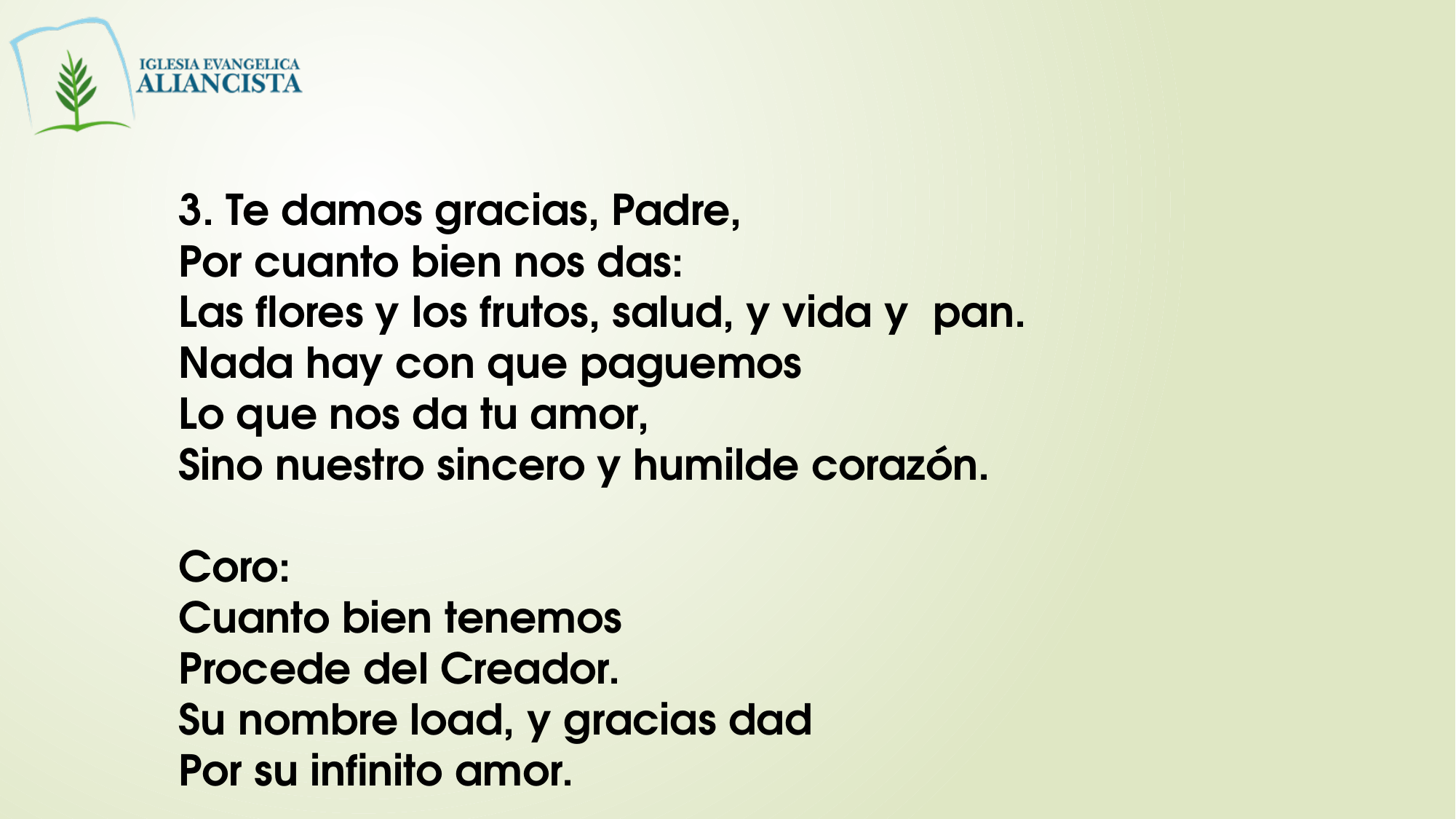

3. Te damos gracias, Padre,
Por cuanto bien nos das:
Las flores y los frutos, salud, y vida y  pan.
Nada hay con que paguemos
Lo que nos da tu amor,
Sino nuestro sincero y humilde corazón.

Coro:
Cuanto bien tenemos
Procede del Creador.
Su nombre load, y gracias dad
Por su infinito amor.